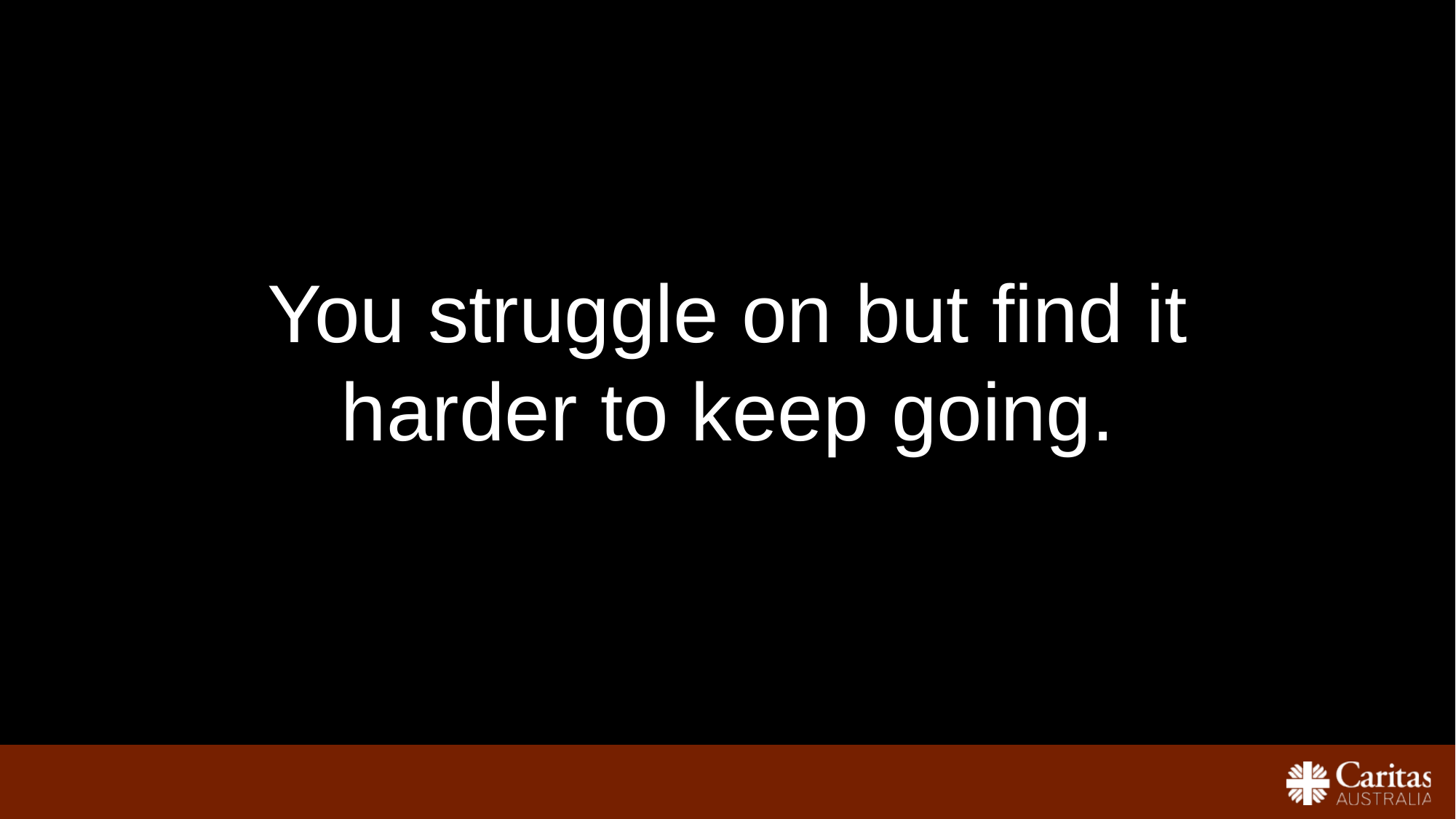

You struggle on but find it harder to keep going.